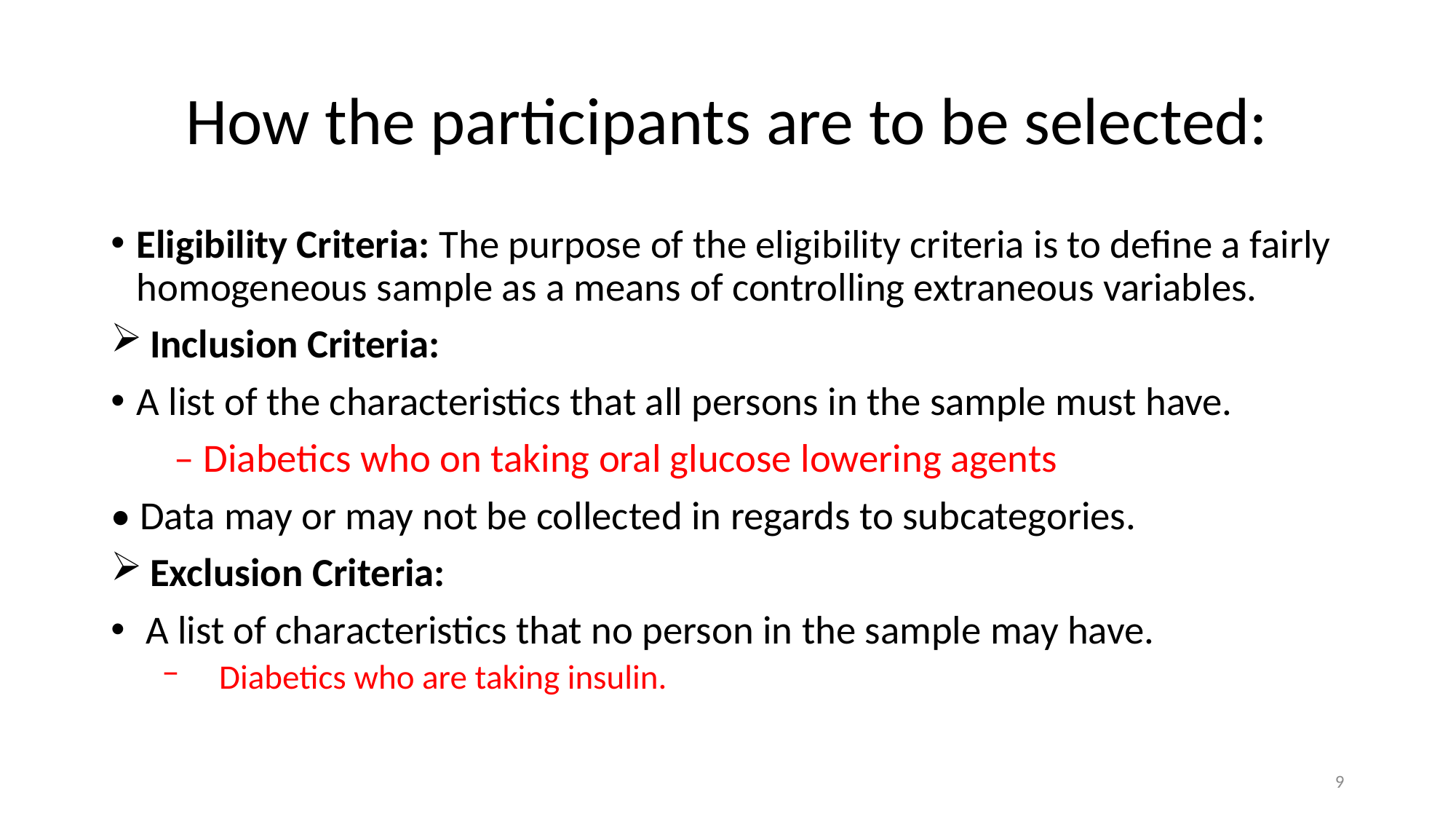

# How the participants are to be selected:
Eligibility Criteria: The purpose of the eligibility criteria is to define a fairly homogeneous sample as a means of controlling extraneous variables.
 Inclusion Criteria:
A list of the characteristics that all persons in the sample must have.
       – Diabetics who on taking oral glucose lowering agents
• Data may or may not be collected in regards to subcategories.
 Exclusion Criteria:
 A list of characteristics that no person in the sample may have.
    Diabetics who are taking insulin.
9